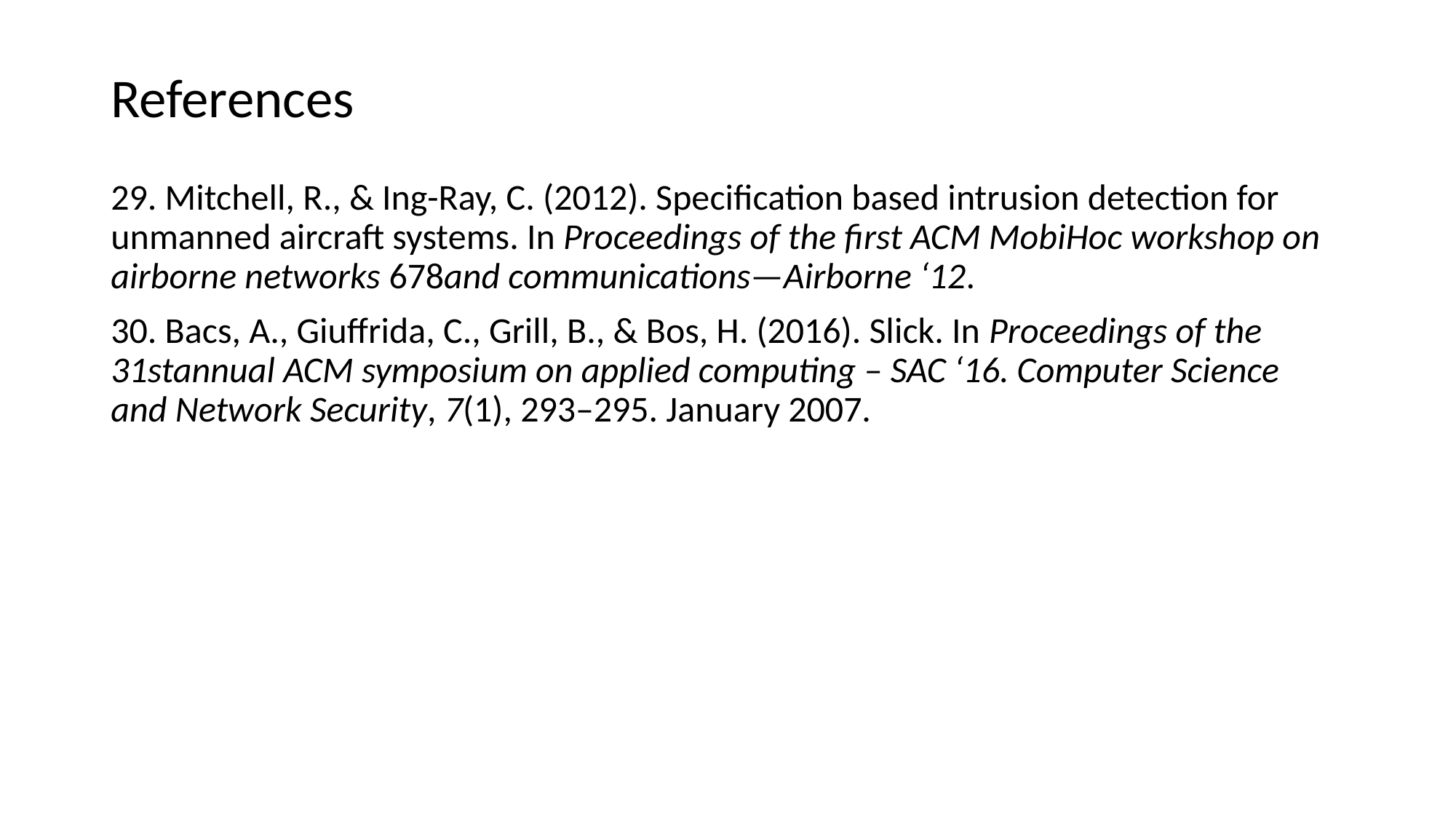

# References
29. Mitchell, R., & Ing-Ray, C. (2012). Specification based intrusion detection for unmanned aircraft systems. In Proceedings of the first ACM MobiHoc workshop on airborne networks 678and communications—Airborne ‘12.
30. Bacs, A., Giuffrida, C., Grill, B., & Bos, H. (2016). Slick. In Proceedings of the 31stannual ACM symposium on applied computing – SAC ‘16. Computer Science and Network Security, 7(1), 293–295. January 2007.